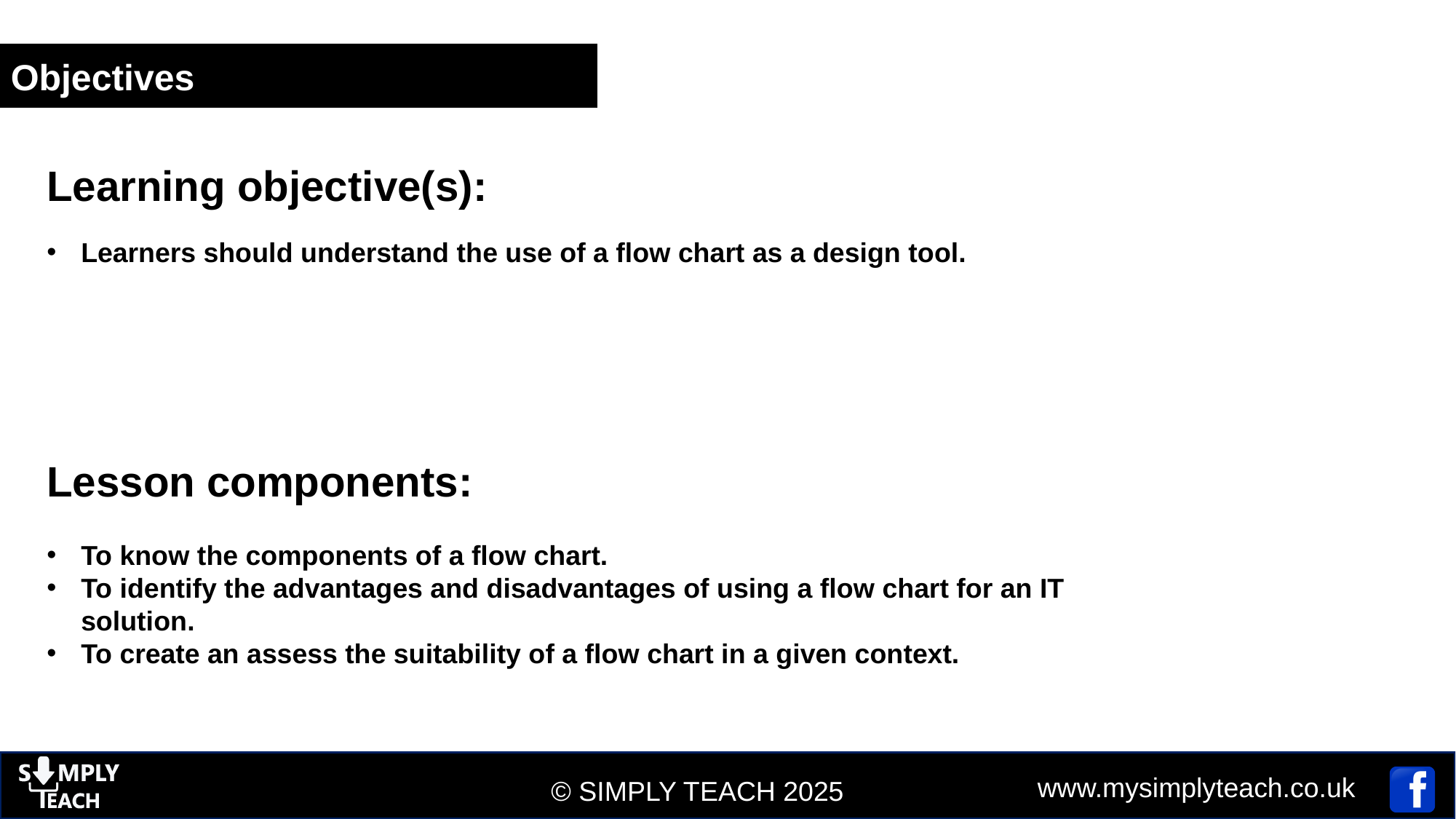

Objectives
Learning objective(s):

Learners should understand the use of a flow chart as a design tool.
Lesson components:

To know the components of a flow chart.
To identify the advantages and disadvantages of using a flow chart for an IT solution.
To create an assess the suitability of a flow chart in a given context.